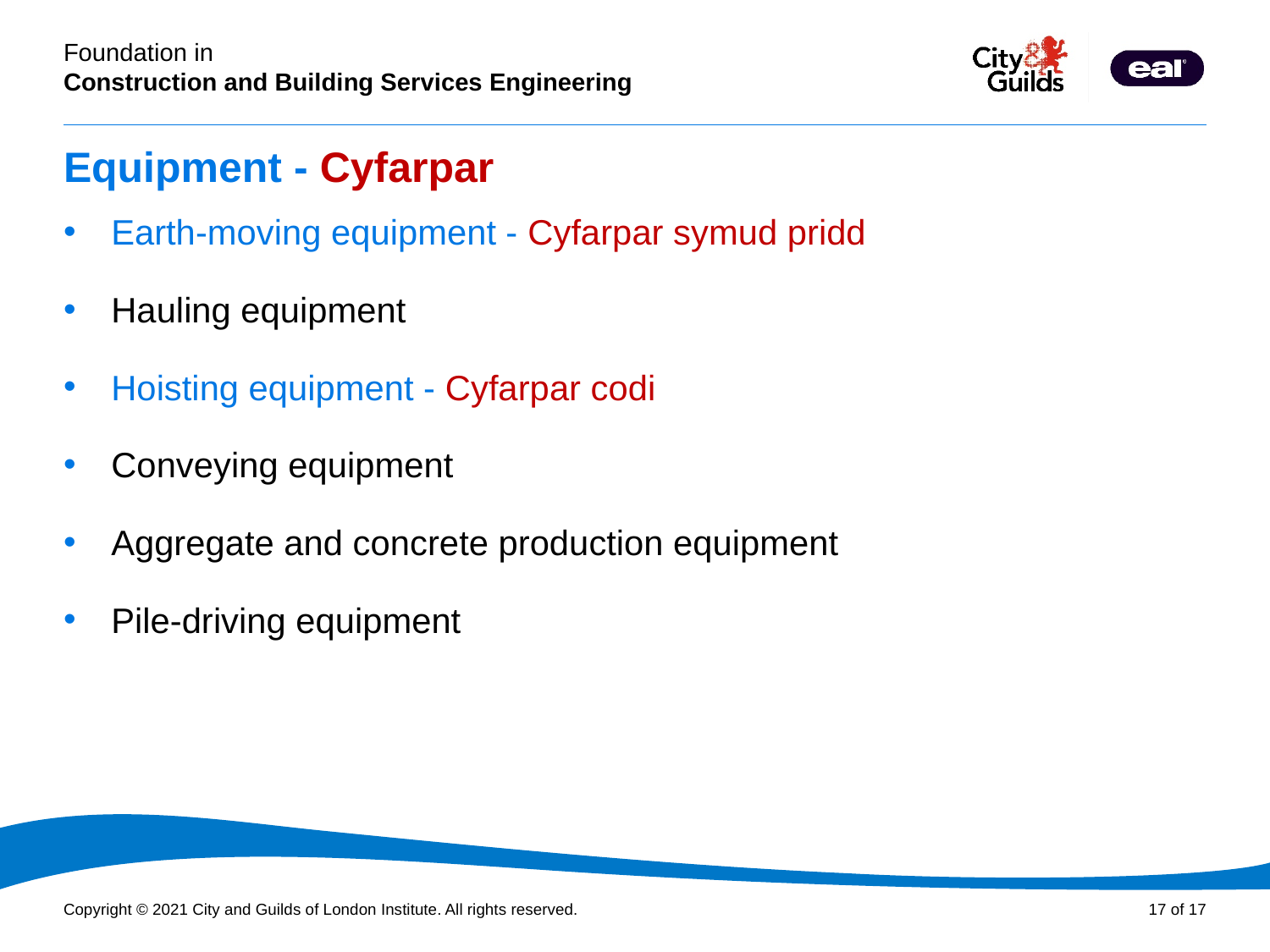

# Equipment - Cyfarpar
Earth-moving equipment - Cyfarpar symud pridd
Hauling equipment
Hoisting equipment - Cyfarpar codi
Conveying equipment
Aggregate and concrete production equipment
Pile-driving equipment